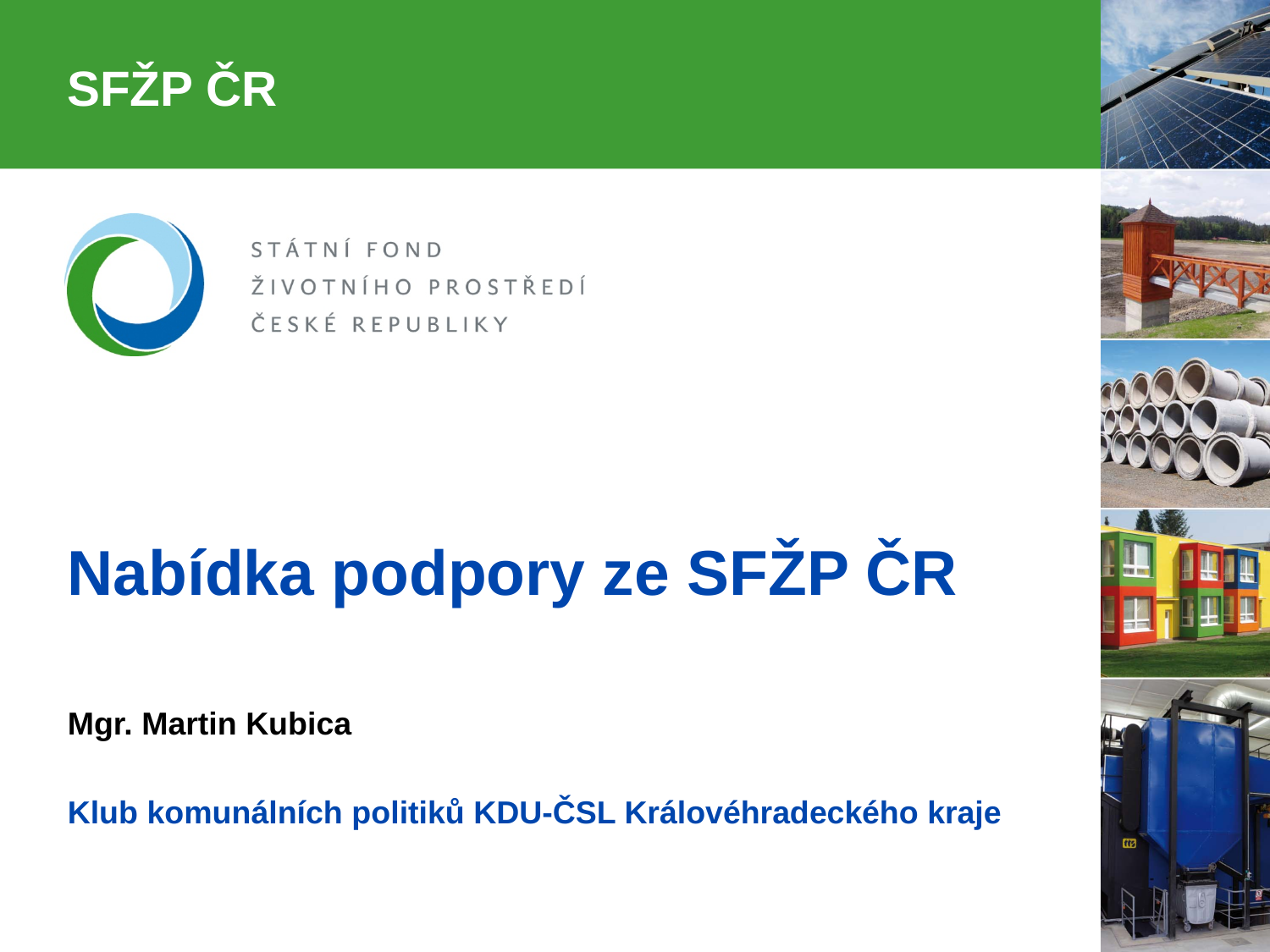

# SFŽP ČR

Nabídka podpory ze SFŽP ČR

Mgr. Martin Kubica

Klub komunálních politiků KDU-ČSL Královéhradeckého kraje